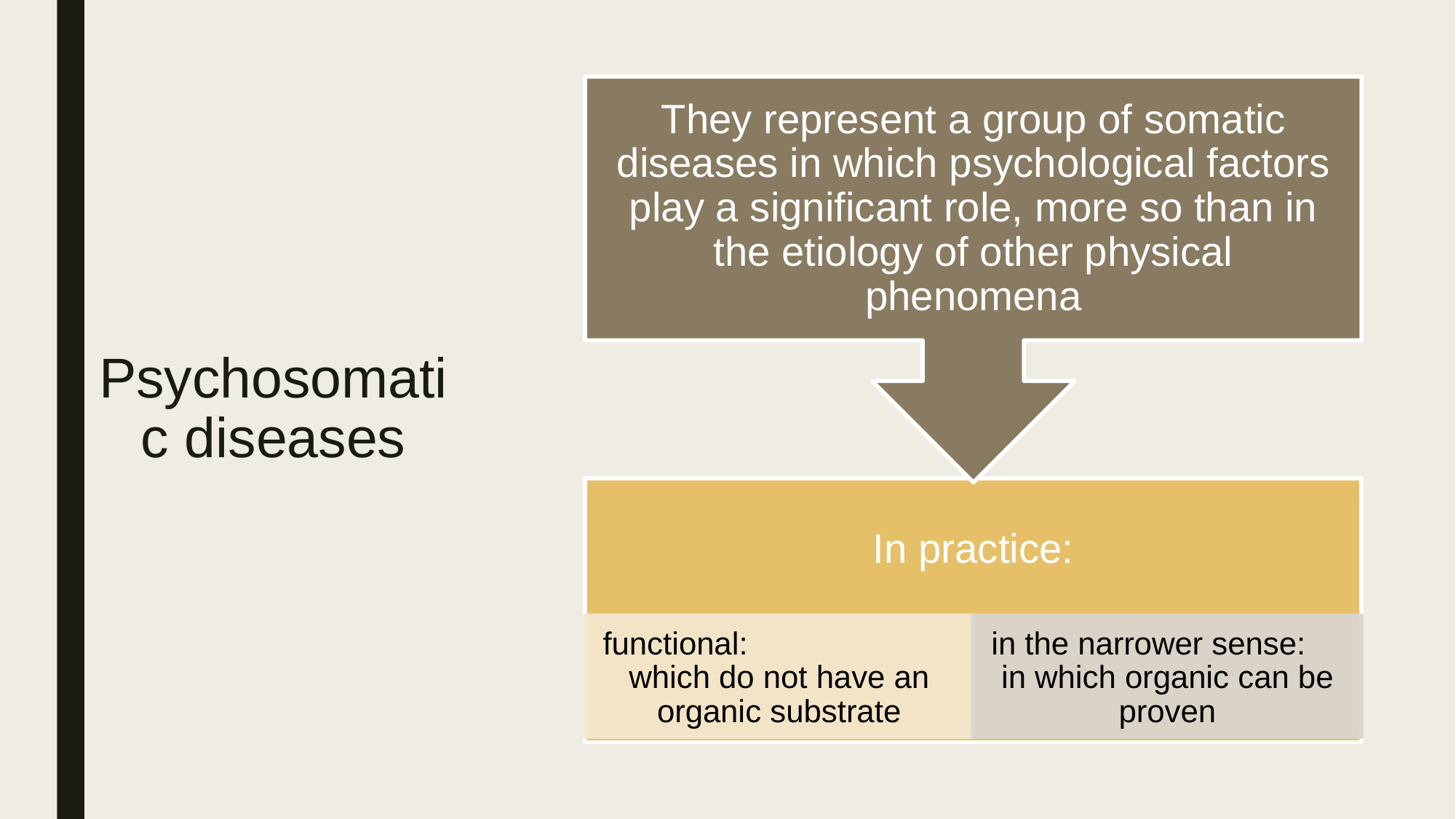

# Psychosomatic diseases
In practice:
functional:
which do not have an organic substrate
in the narrower sense:
in which organic can be proven
They represent a group of somatic diseases in which psychological factors play a significant role, more so than in the etiology of other physical phenomena